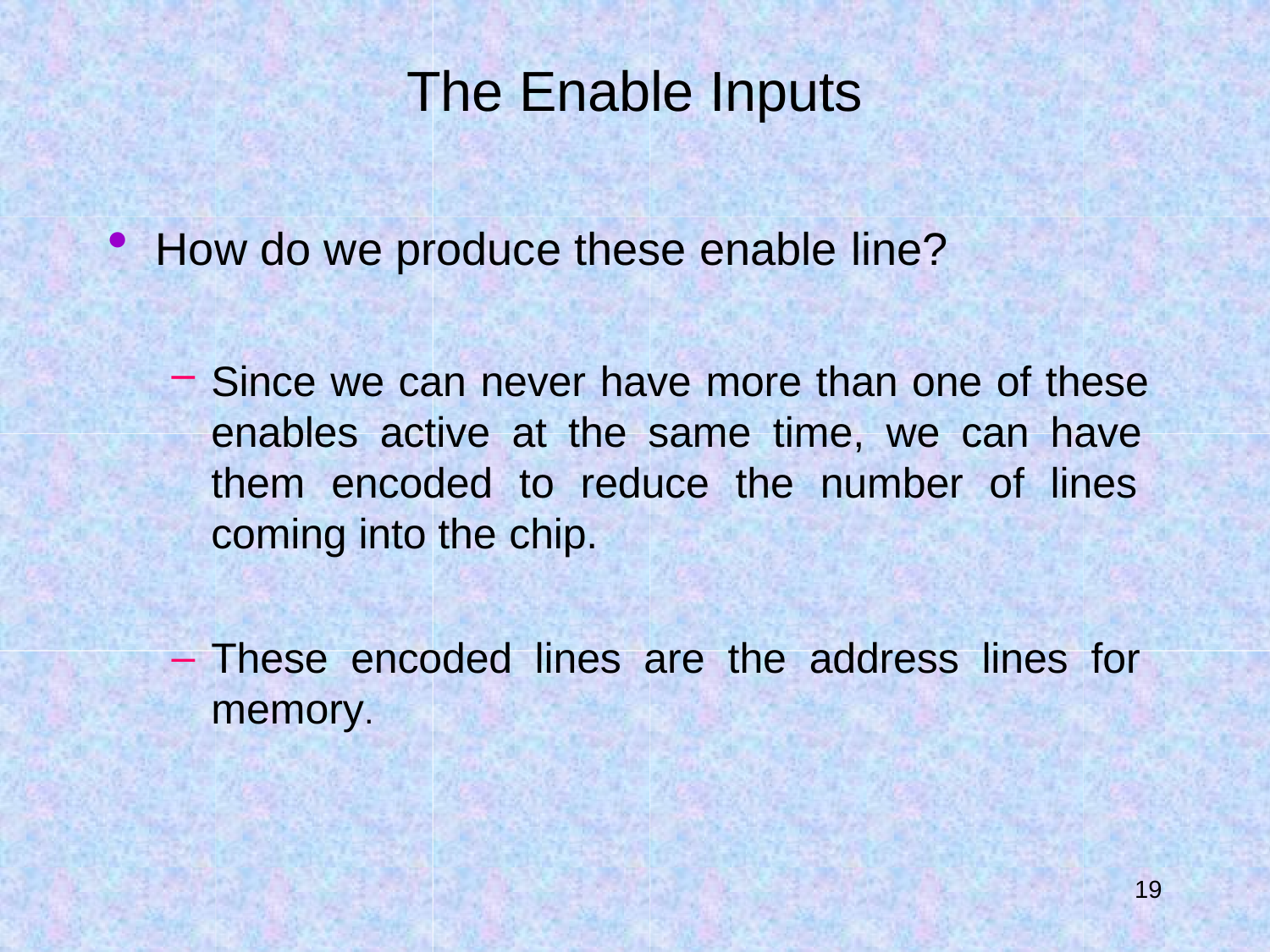

# The Enable Inputs
How do we produce these enable line?

Since we can never have more than one of these  enables active at the same time, we can have  them encoded to reduce the number of lines  coming into the chip.

These encoded lines are the address lines for  memory.
19